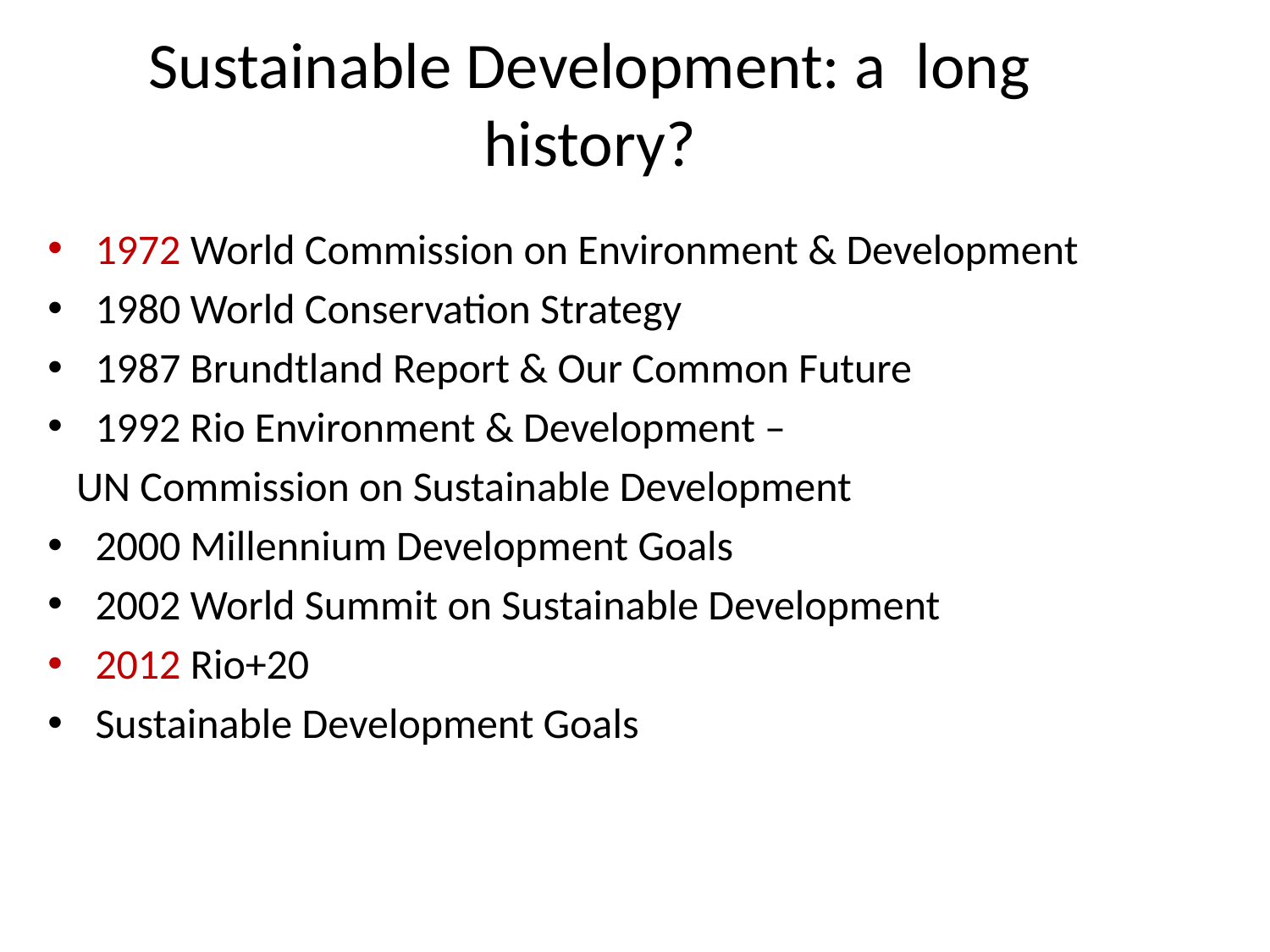

# Sustainable Development: a  long history?
1972 World Commission on Environment & Development
1980 World Conservation Strategy
1987 Brundtland Report & Our Common Future
1992 Rio Environment & Development –
   UN Commission on Sustainable Development
2000 Millennium Development Goals
2002 World Summit on Sustainable Development
2012 Rio+20
Sustainable Development Goals